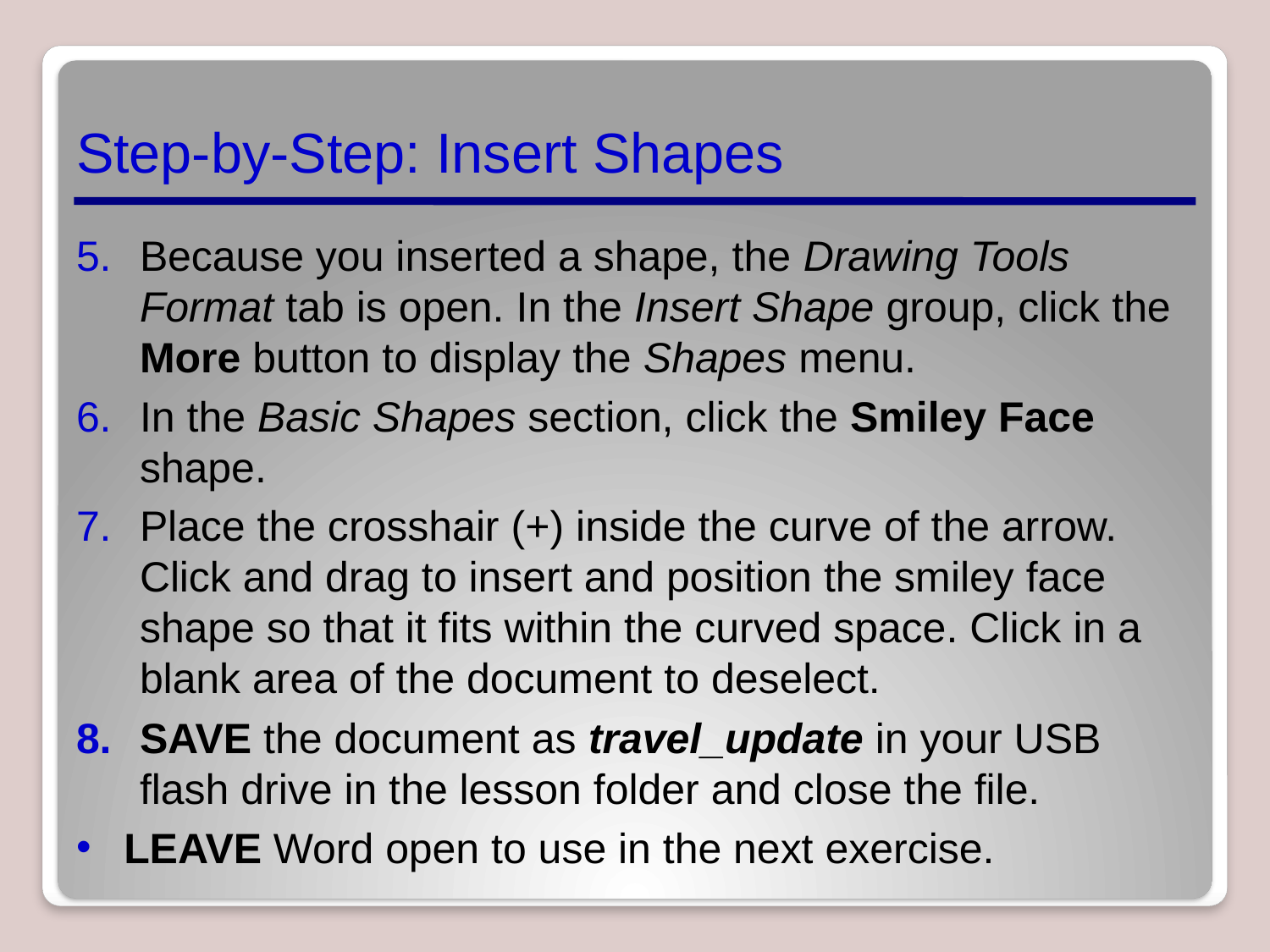

# Step-by-Step: Insert Shapes
Because you inserted a shape, the Drawing Tools Format tab is open. In the Insert Shape group, click the More button to display the Shapes menu.
In the Basic Shapes section, click the Smiley Face shape.
Place the crosshair (+) inside the curve of the arrow. Click and drag to insert and position the smiley face shape so that it fits within the curved space. Click in a blank area of the document to deselect.
SAVE the document as travel_update in your USB flash drive in the lesson folder and close the file.
LEAVE Word open to use in the next exercise.